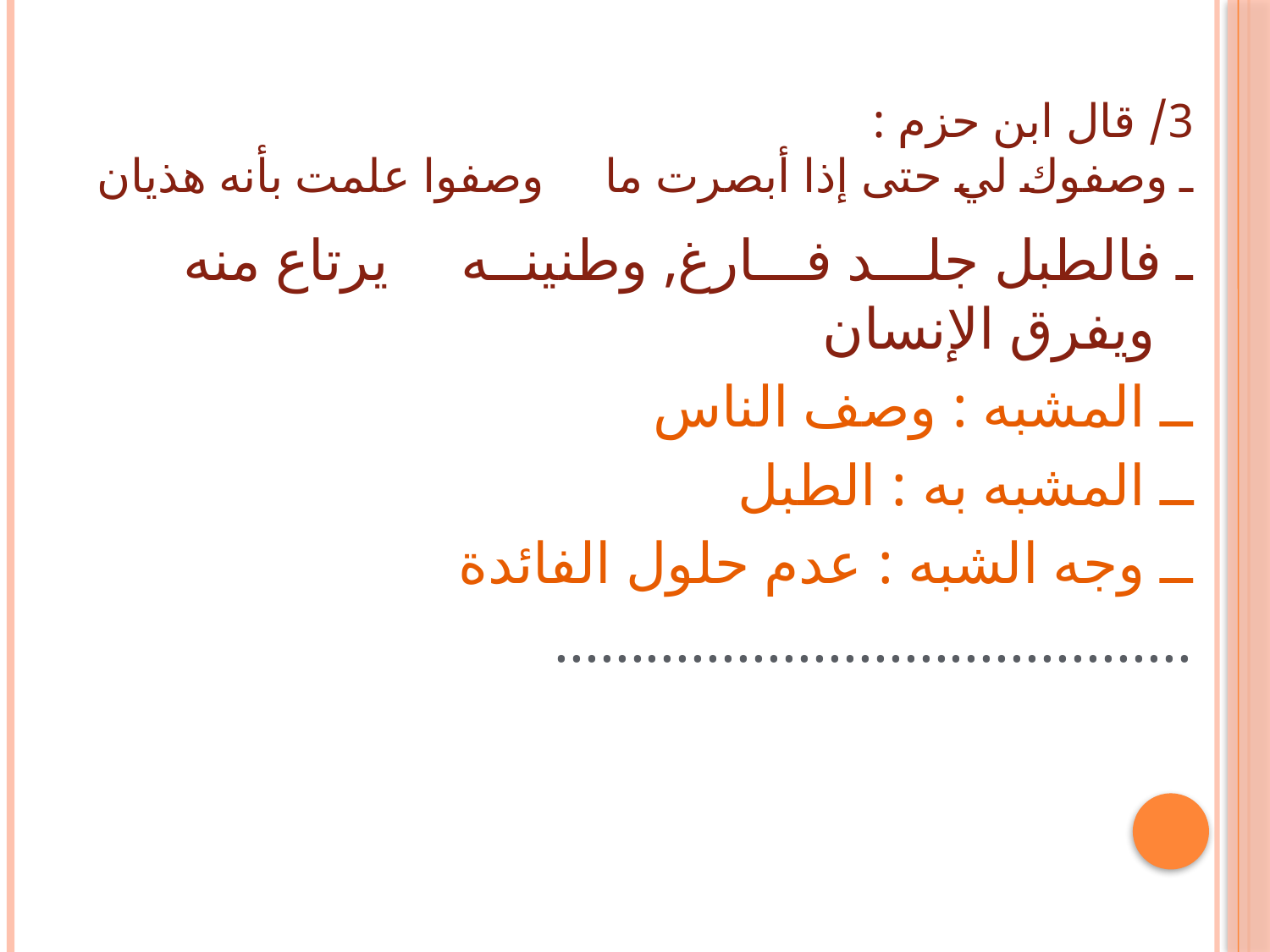

# 3/ قال ابن حزم : ـ وصفوك لي حتى إذا أبصرت ما     وصفوا علمت بأنه هذيان
ـ فالطبل جلـــد فـــارغ, وطنينــه     يرتاع منه ويفرق الإنسان
ــ المشبه : وصف الناس
ــ المشبه به : الطبل
ــ وجه الشبه : عدم حلول الفائدة
..........................................